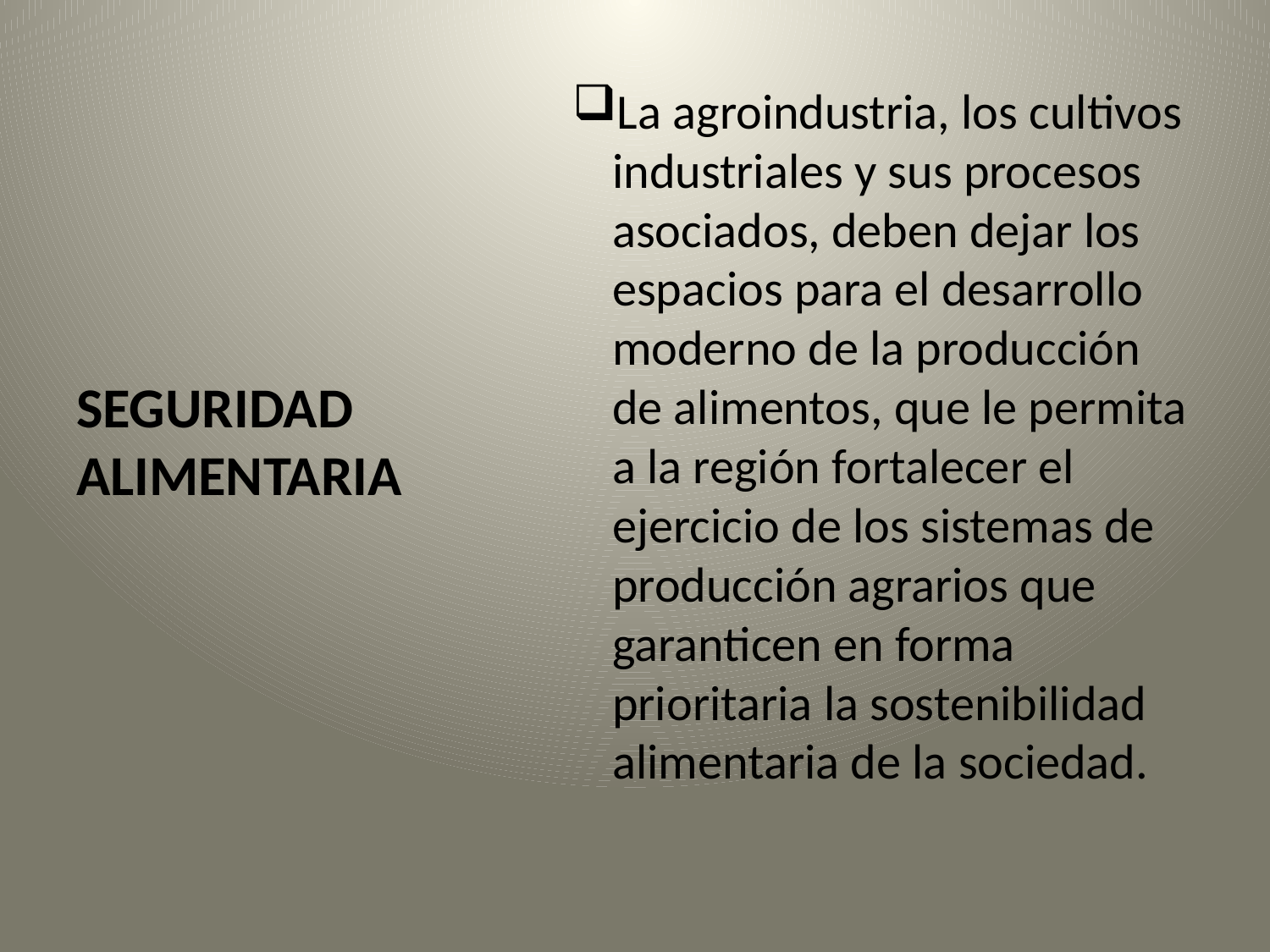

La agroindustria, los cultivos industriales y sus procesos asociados, deben dejar los espacios para el desarrollo moderno de la producción de alimentos, que le permita a la región fortalecer el ejercicio de los sistemas de producción agrarios que garanticen en forma prioritaria la sostenibilidad alimentaria de la sociedad.

SEGURIDAD ALIMENTARIA